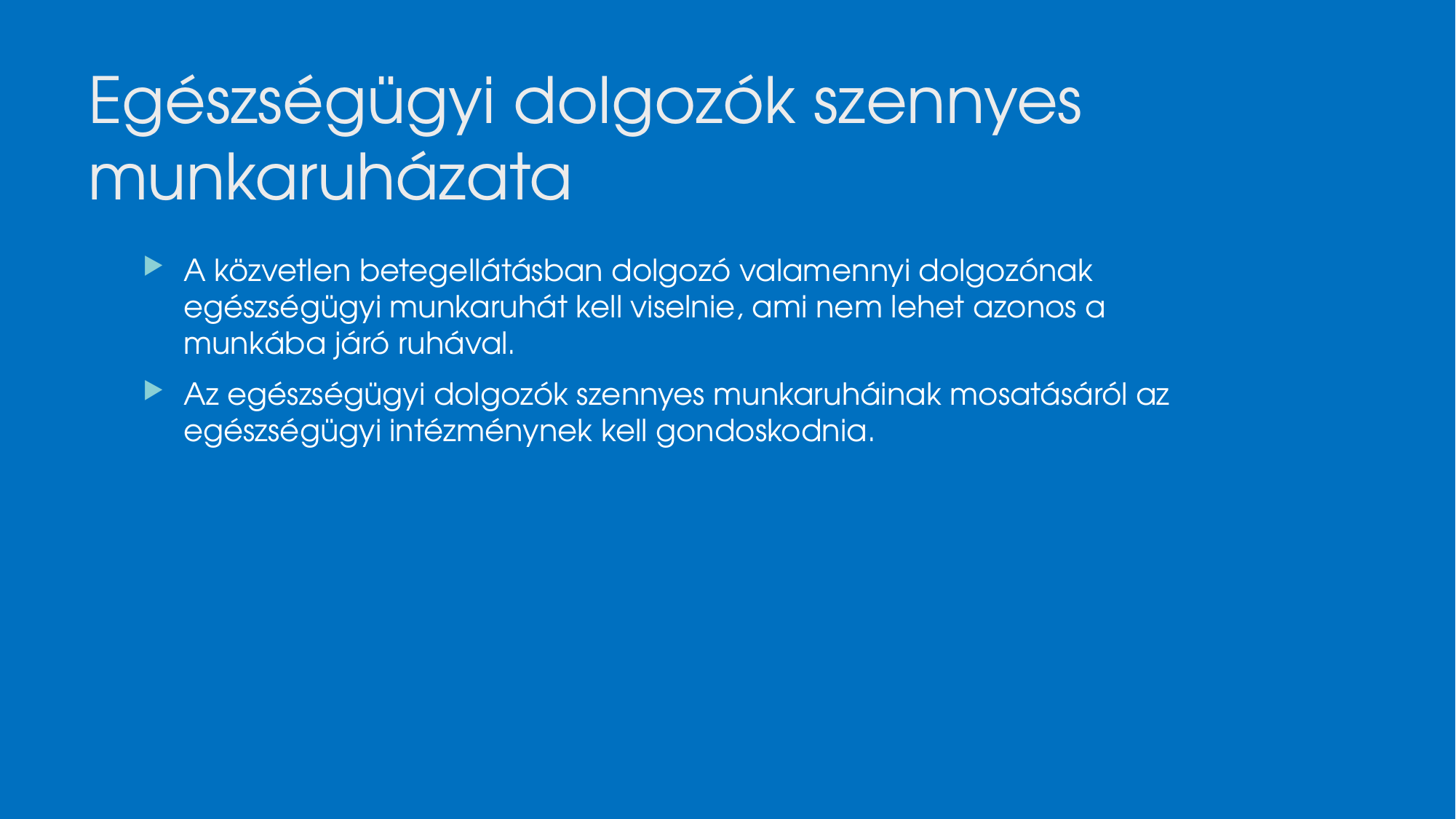

# Egészségügyi dolgozók szennyes munkaruházata
A közvetlen betegellátásban dolgozó valamennyi dolgozónak egészségügyi munkaruhát kell viselnie, ami nem lehet azonos a munkába járó ruhával.
Az egészségügyi dolgozók szennyes munkaruháinak mosatásáról az egészségügyi intézménynek kell gondoskodnia.